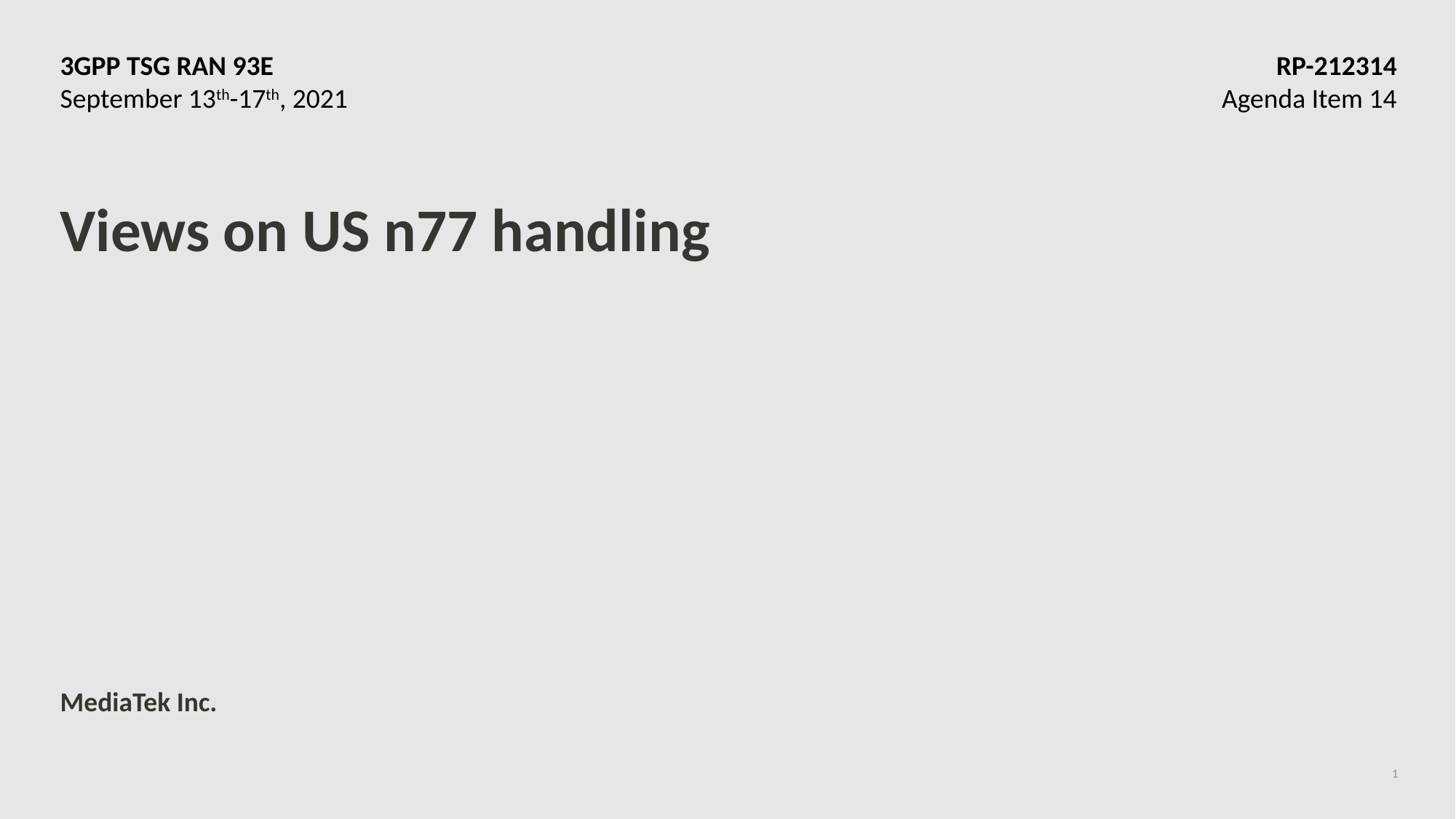

3GPP TSG RAN 93E	RP-212314
September 13th-17th, 2021	Agenda Item 14
# Views on US n77 handling

MediaTek Inc.
1